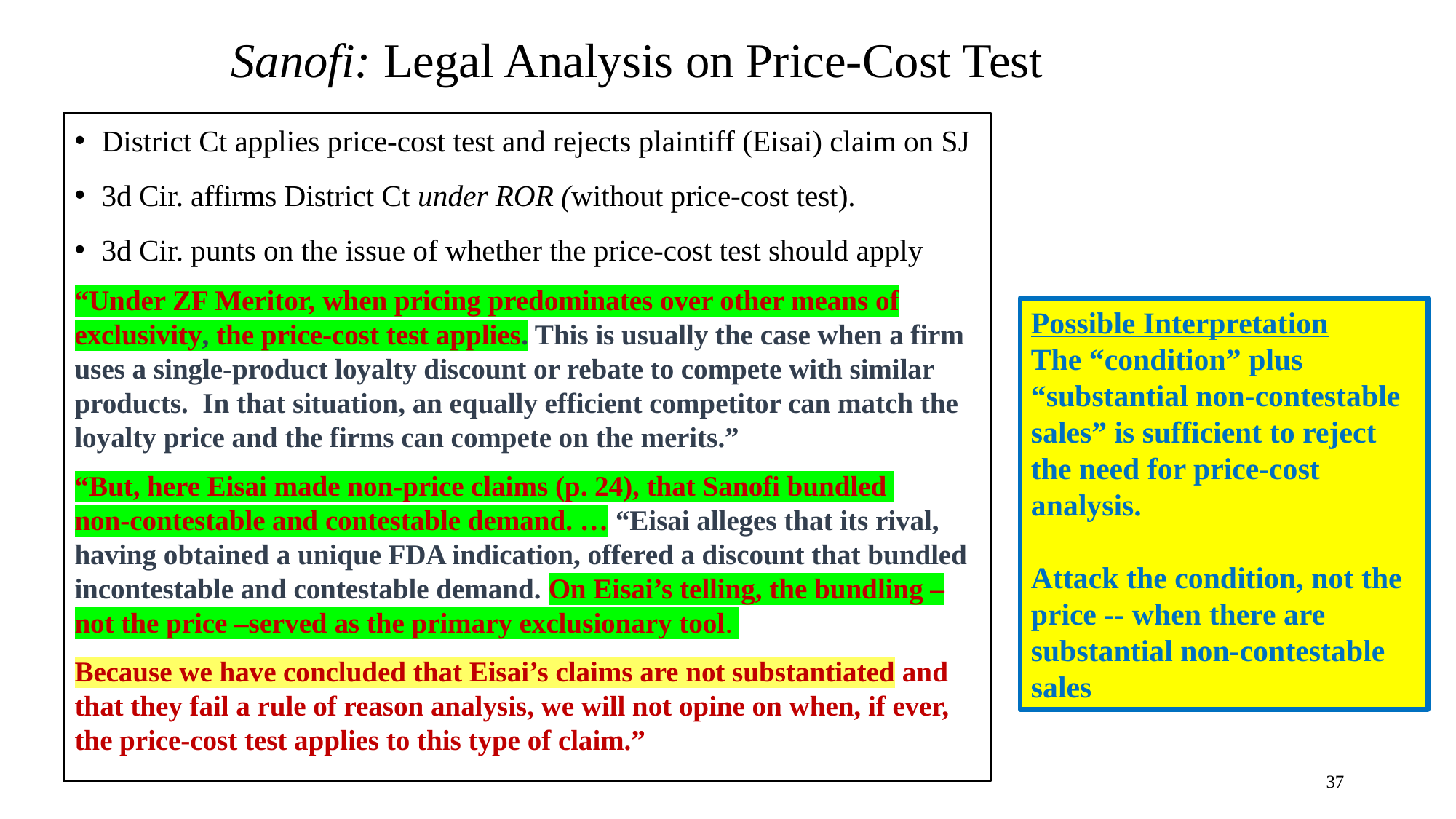

# Sanofi: Legal Analysis on Price-Cost Test
District Ct applies price-cost test and rejects plaintiff (Eisai) claim on SJ
3d Cir. affirms District Ct under ROR (without price-cost test).
3d Cir. punts on the issue of whether the price-cost test should apply
“Under ZF Meritor, when pricing predominates over other means of exclusivity, the price-cost test applies. This is usually the case when a firm uses a single-product loyalty discount or rebate to compete with similar products.  In that situation, an equally efficient competitor can match the loyalty price and the firms can compete on the merits.”
“But, here Eisai made non-price claims (p. 24), that Sanofi bundled
non-contestable and contestable demand. … “Eisai alleges that its rival, having obtained a unique FDA indication, offered a discount that bundled incontestable and contestable demand. On Eisai’s telling, the bundling –not the price –served as the primary exclusionary tool.
Because we have concluded that Eisai’s claims are not substantiated and that they fail a rule of reason analysis, we will not opine on when, if ever, the price-cost test applies to this type of claim.”
Possible Interpretation
The “condition” plus “substantial non-contestable sales” is sufficient to reject the need for price-cost analysis.
Attack the condition, not the price -- when there are substantial non-contestable sales
37